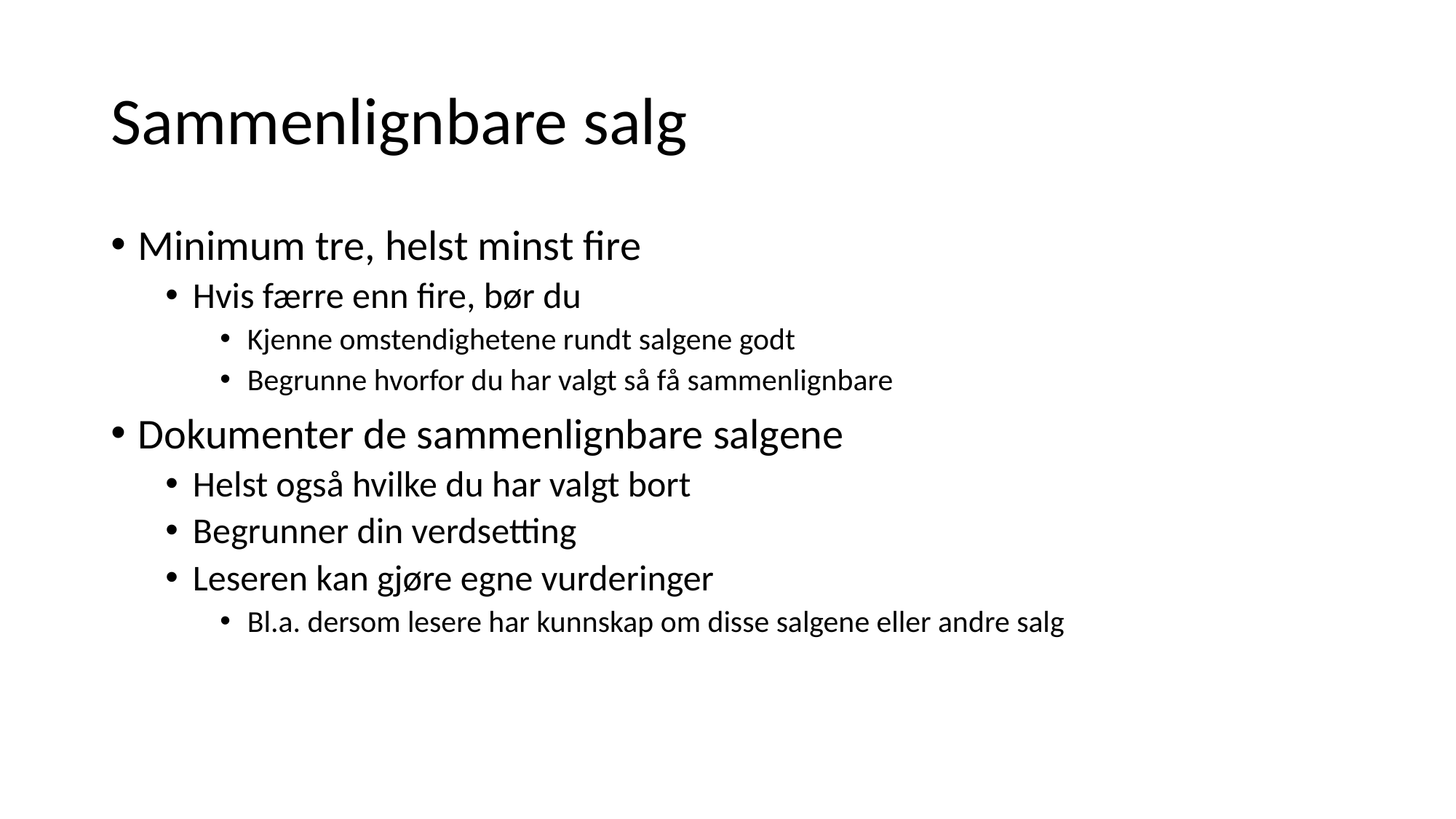

# Sammenlignbare salg
Minimum tre, helst minst fire
Hvis færre enn fire, bør du
Kjenne omstendighetene rundt salgene godt
Begrunne hvorfor du har valgt så få sammenlignbare
Dokumenter de sammenlignbare salgene
Helst også hvilke du har valgt bort
Begrunner din verdsetting
Leseren kan gjøre egne vurderinger
Bl.a. dersom lesere har kunnskap om disse salgene eller andre salg